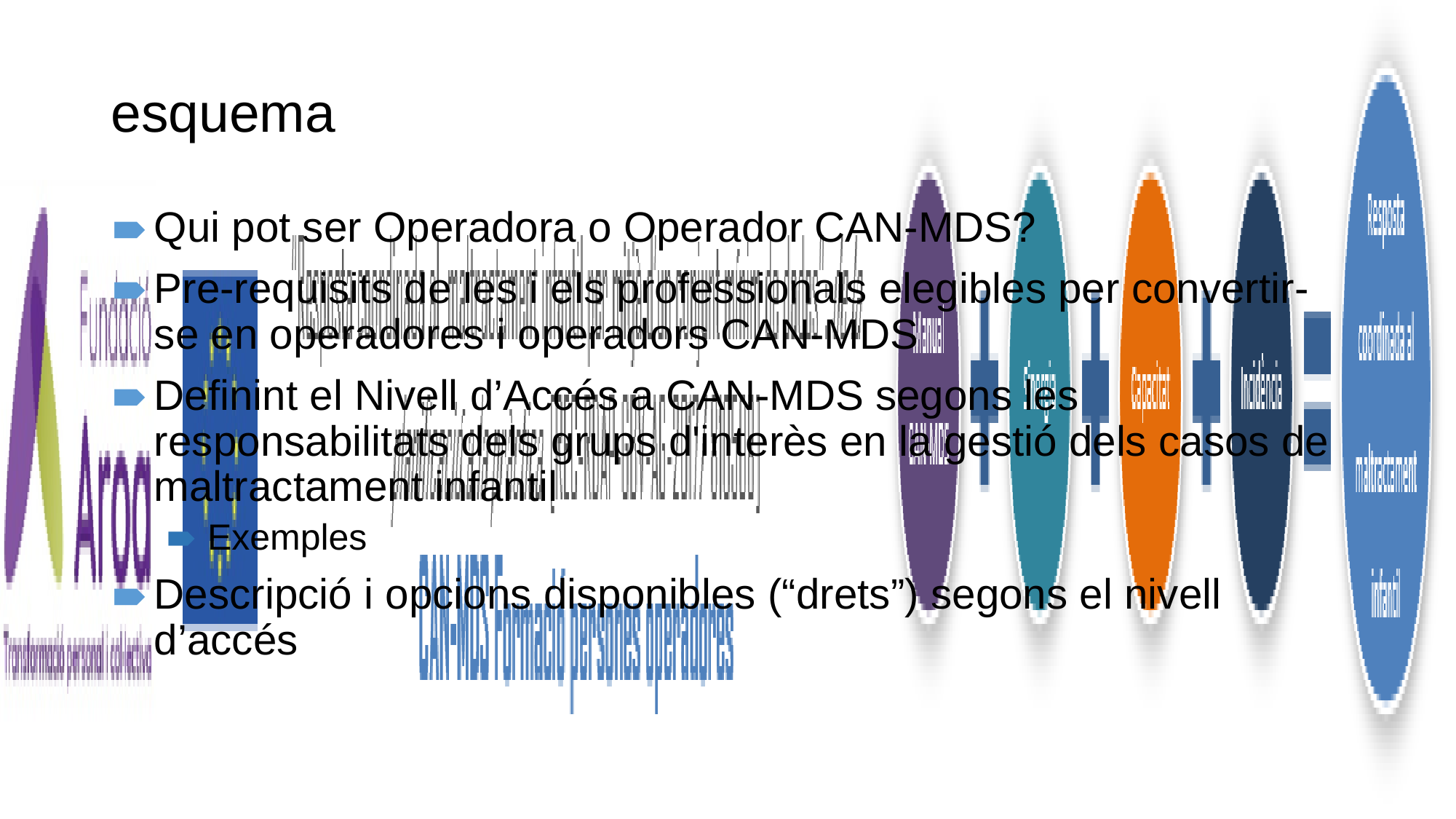

# esquema
Qui pot ser Operadora o Operador CAN-MDS?
Pre-requisits de les i els professionals elegibles per convertir-se en operadores i operadors CAN-MDS
Definint el Nivell d’Accés a CAN-MDS segons les responsabilitats dels grups d'interès en la gestió dels casos de maltractament infantil
Exemples
Descripció i opcions disponibles (“drets”) segons el nivell d’accés